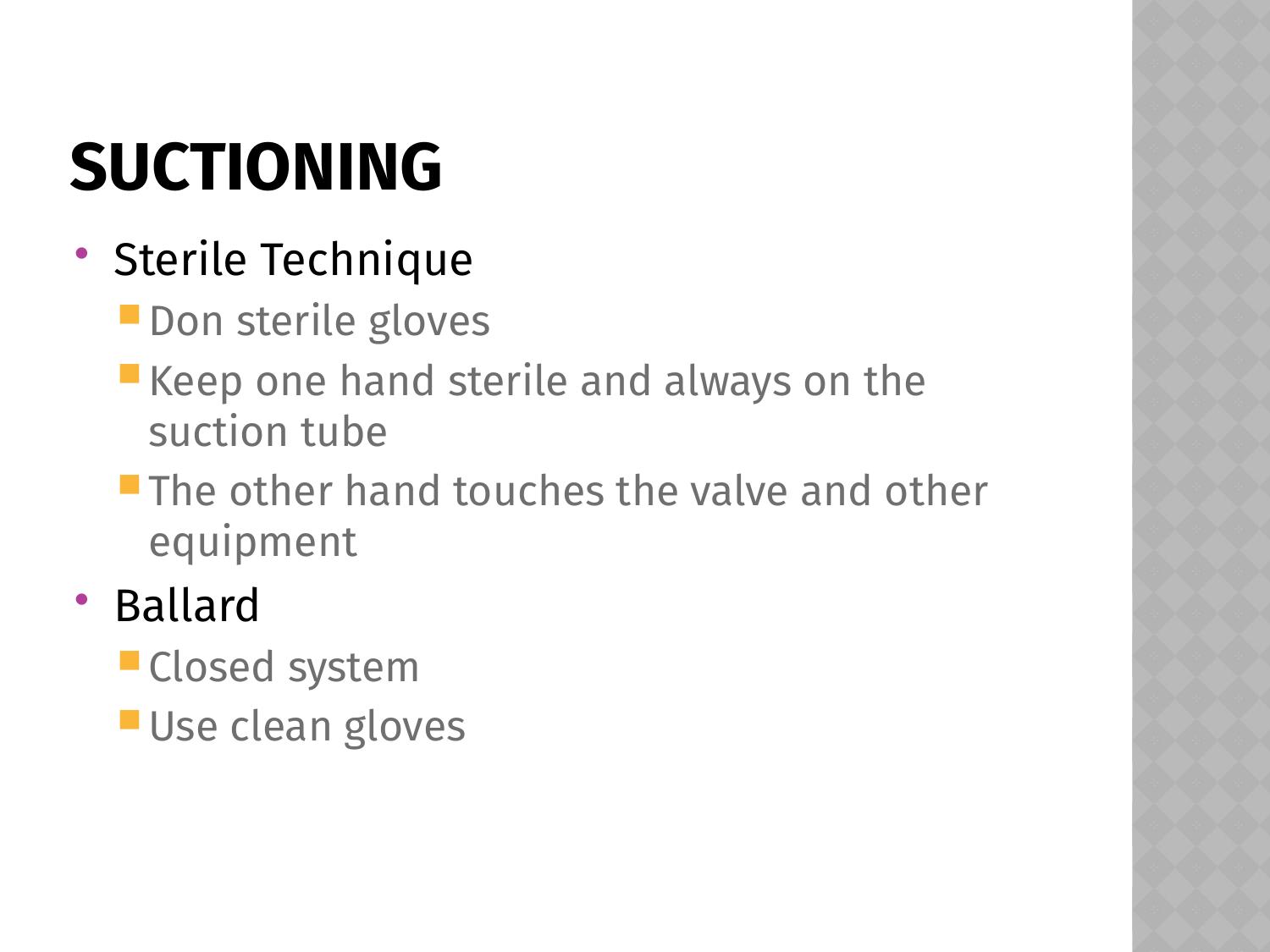

# Suctioning
Sterile Technique
Don sterile gloves
Keep one hand sterile and always on the suction tube
The other hand touches the valve and other equipment
Ballard
Closed system
Use clean gloves